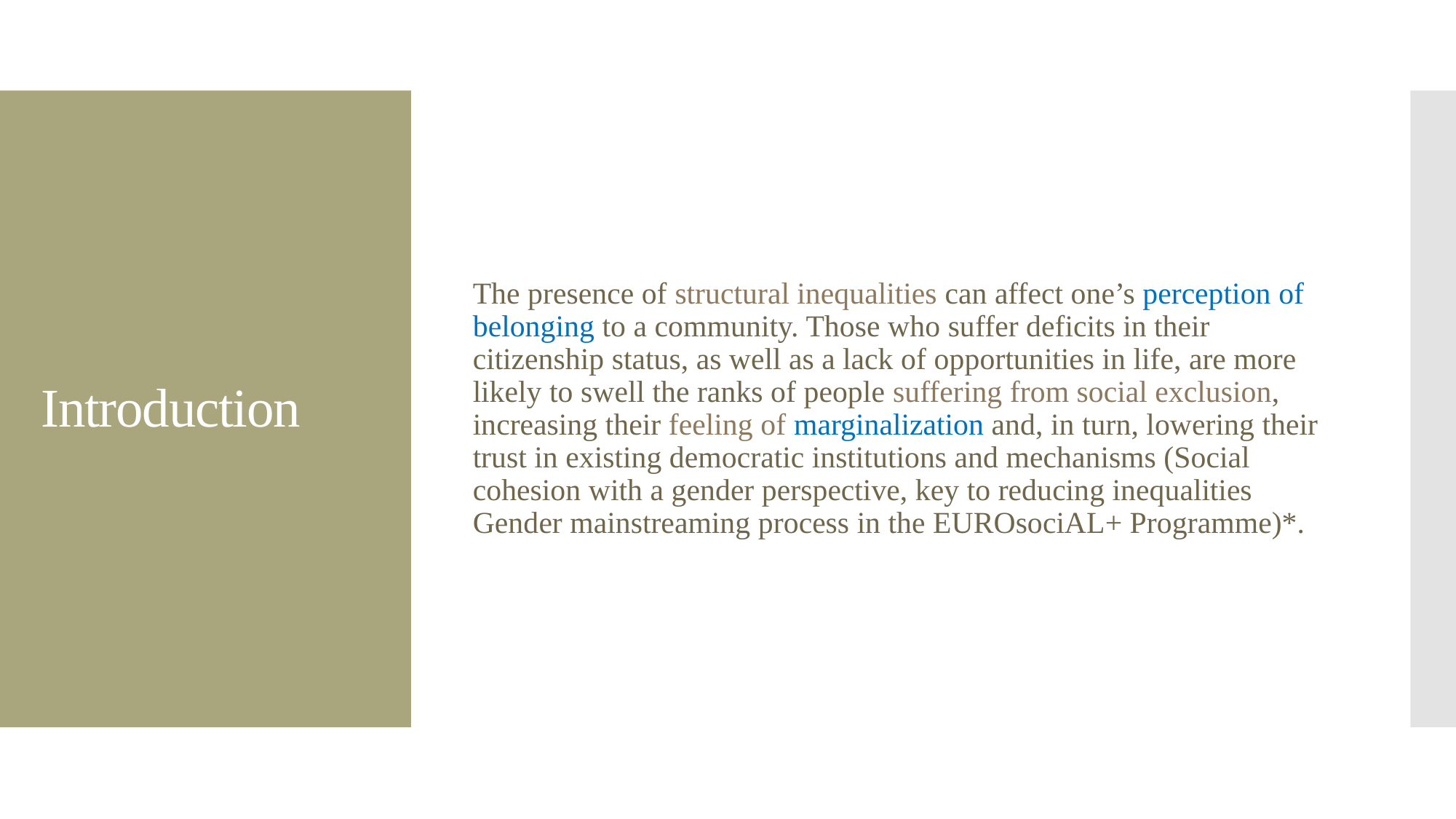

The presence of structural inequalities can affect one’s perception of belonging to a community. Those who suffer deficits in their citizenship status, as well as a lack of opportunities in life, are more likely to swell the ranks of people suffering from social exclusion, increasing their feeling of marginalization and, in turn, lowering their trust in existing democratic institutions and mechanisms (Social cohesion with a gender perspective, key to reducing inequalities Gender mainstreaming process in the EUROsociAL+ Programme)*.
# Introduction